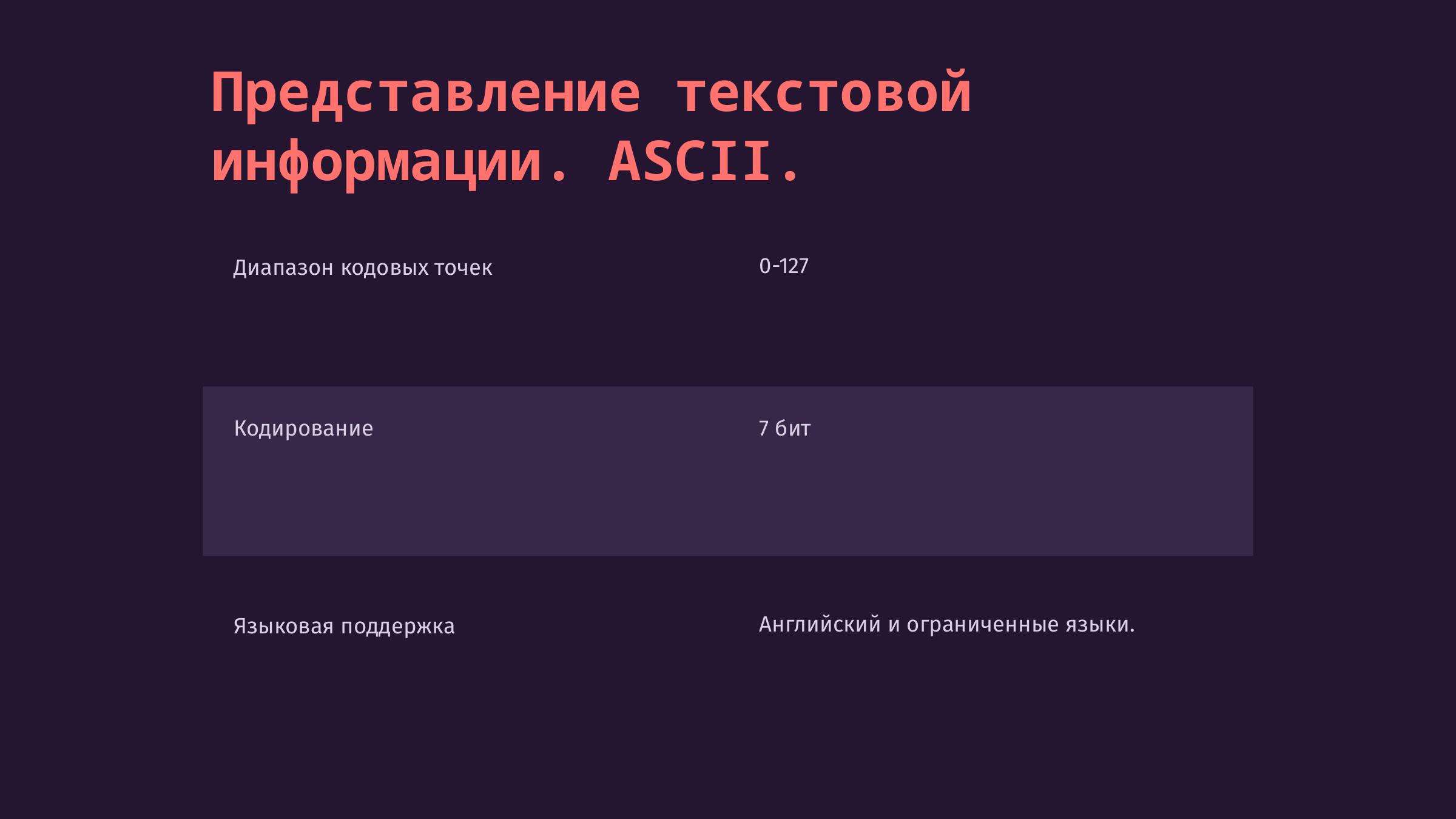

Представление текстовой информации. ASCII.
0-127
Диапазон кодовых точек

Кодирование
7 бит
Английский и ограниченные языки.
Языковая поддержка